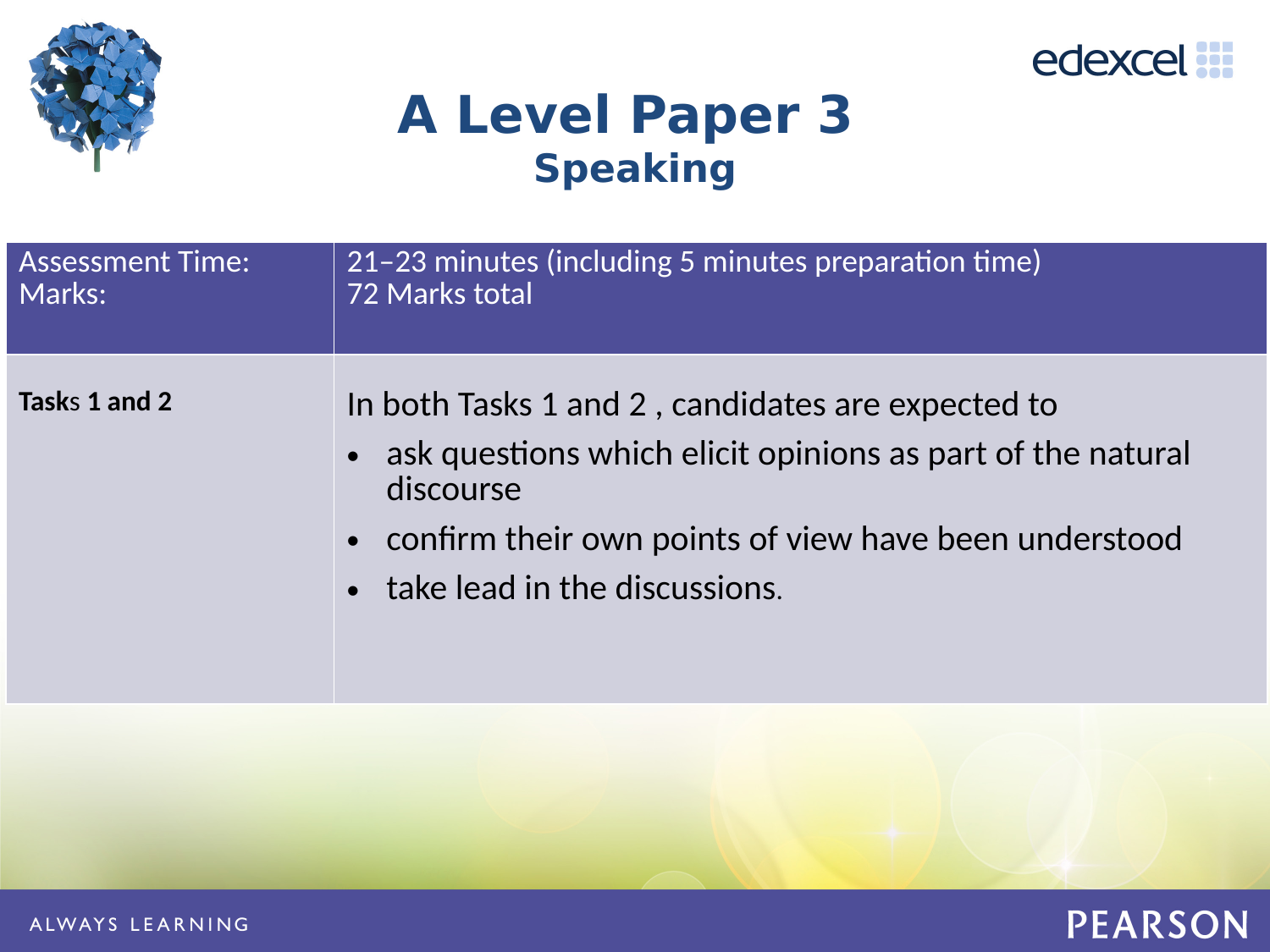

# A Level Paper 3 Speaking
| Assessment Time: Marks: | 21–23 minutes (including 5 minutes preparation time) 72 Marks total |
| --- | --- |
| Tasks 1 and 2 | In both Tasks 1 and 2 , candidates are expected to ask questions which elicit opinions as part of the natural discourse confirm their own points of view have been understood take lead in the discussions. |